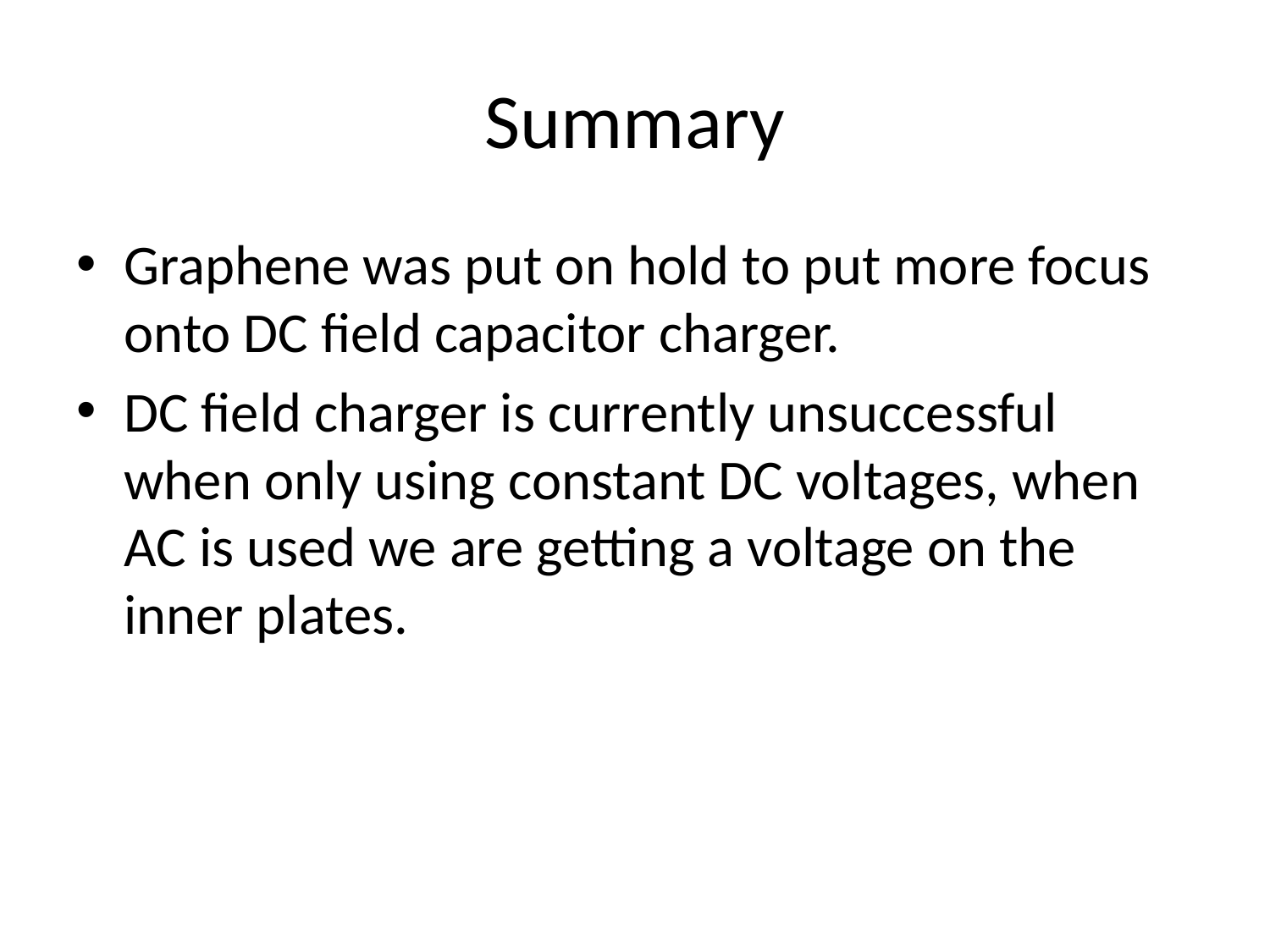

# Summary
Graphene was put on hold to put more focus onto DC field capacitor charger.
DC field charger is currently unsuccessful when only using constant DC voltages, when AC is used we are getting a voltage on the inner plates.